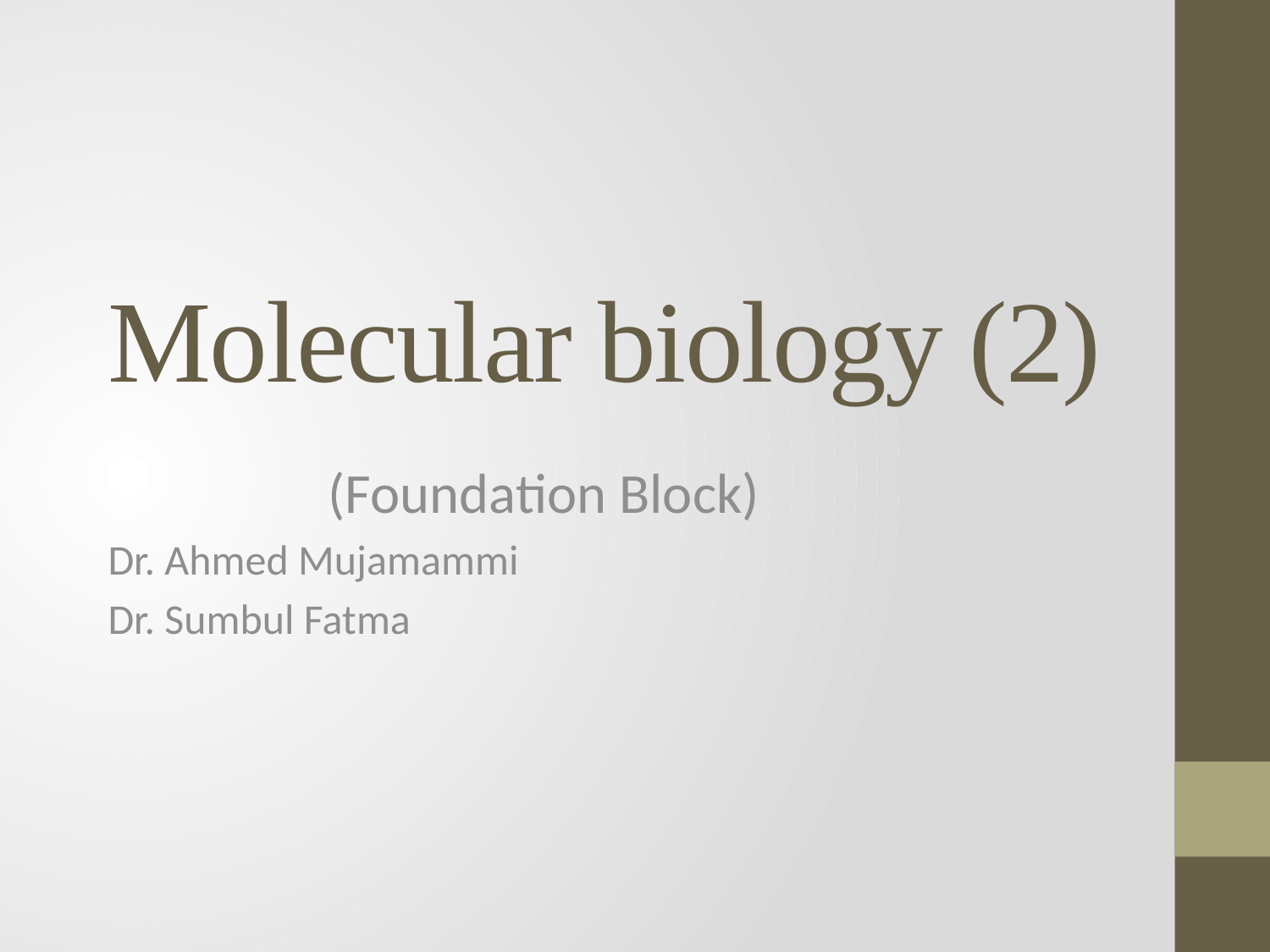

# Molecular biology (2)
(Foundation Block)
Dr. Ahmed Mujamammi
Dr. Sumbul Fatma